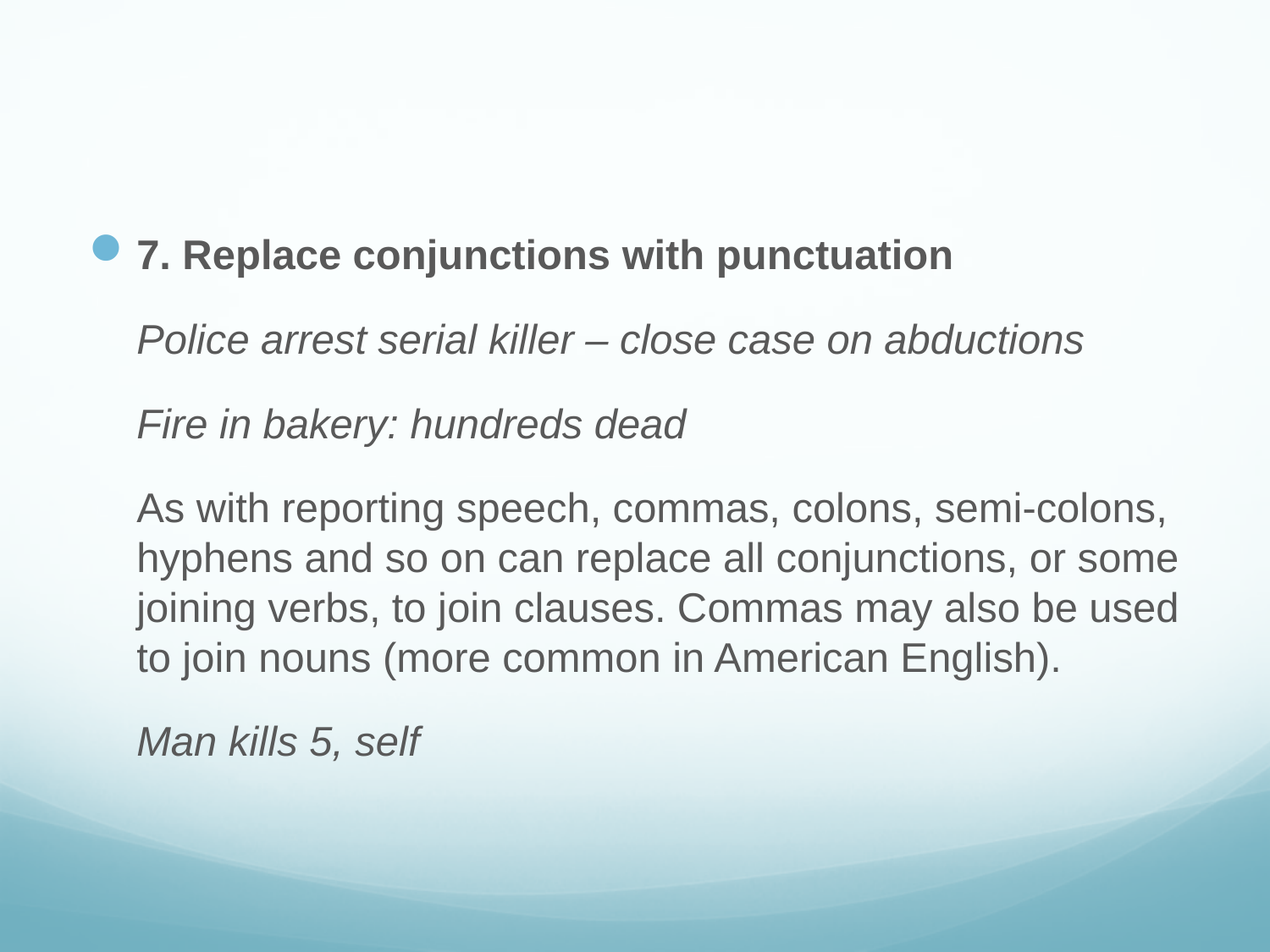

7. Replace conjunctions with punctuation
	Police arrest serial killer – close case on abductions
	Fire in bakery: hundreds dead
	As with reporting speech, commas, colons, semi-colons, hyphens and so on can replace all conjunctions, or some joining verbs, to join clauses. Commas may also be used to join nouns (more common in American English).
	Man kills 5, self